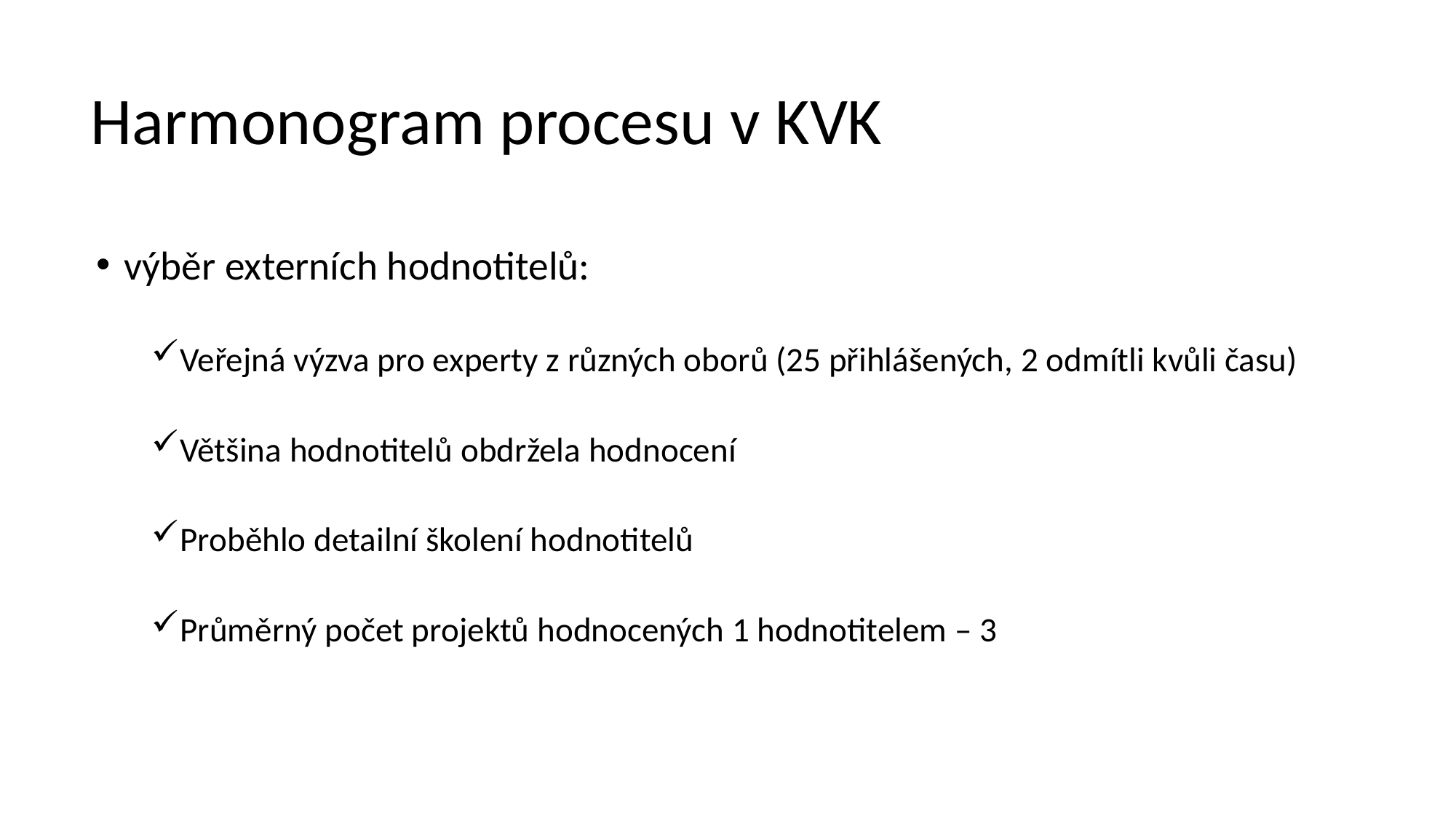

# Harmonogram procesu v KVK
výběr externích hodnotitelů:
Veřejná výzva pro experty z různých oborů (25 přihlášených, 2 odmítli kvůli času)
Většina hodnotitelů obdržela hodnocení
Proběhlo detailní školení hodnotitelů
Průměrný počet projektů hodnocených 1 hodnotitelem – 3